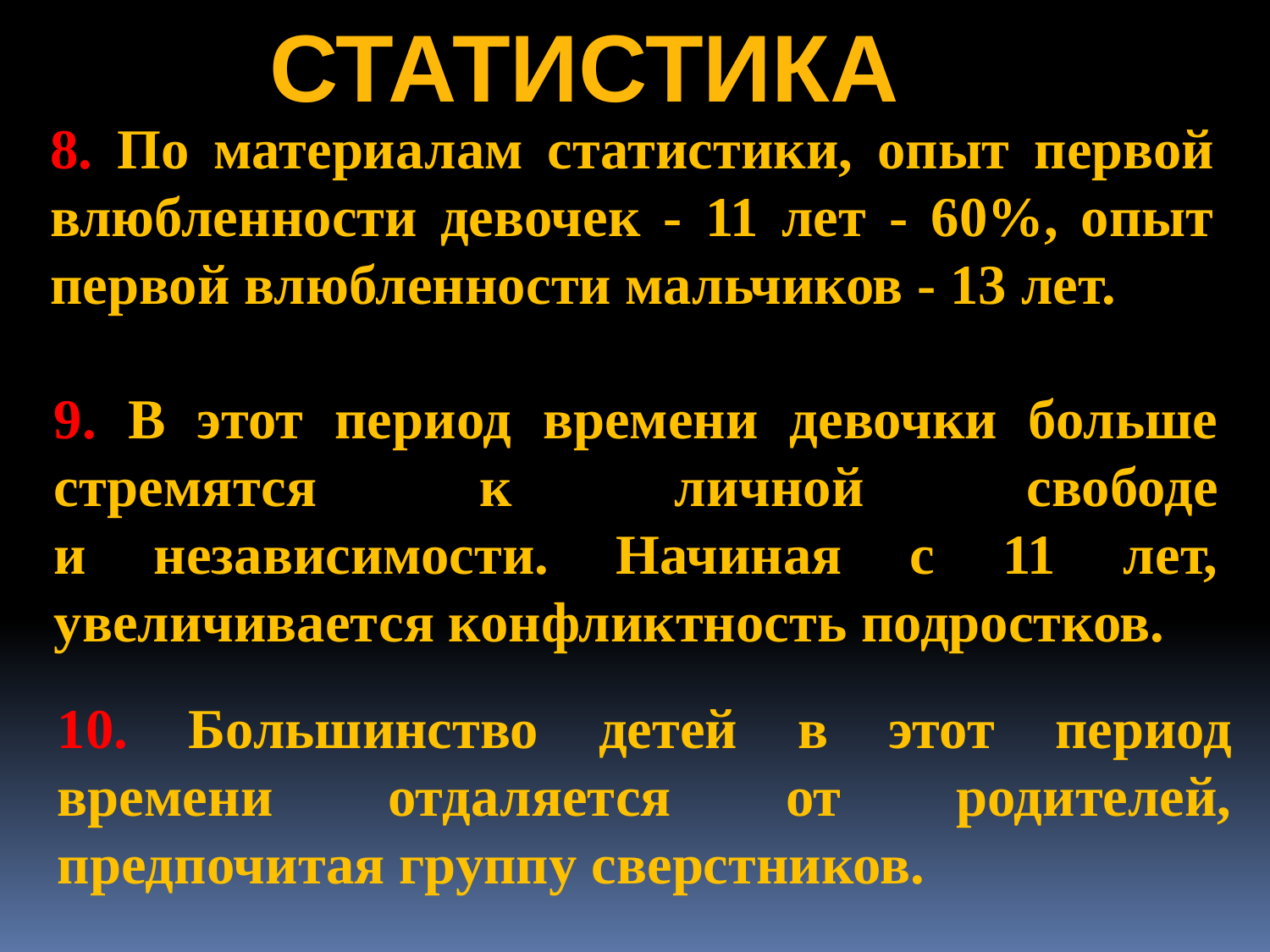

СТАТИСТИКА
8. По материалам статистики, опыт первой влюбленности девочек - 11 лет - 60%, опыт первой влюбленности мальчиков - 13 лет.
9. В этот период времени девочки больше стремятся к личной свободе
и независимости. Начиная с 11 лет, увеличивается конфликтность подростков.
10. Большинство детей в этот период времени отдаляется от родителей, предпочитая группу сверстников.